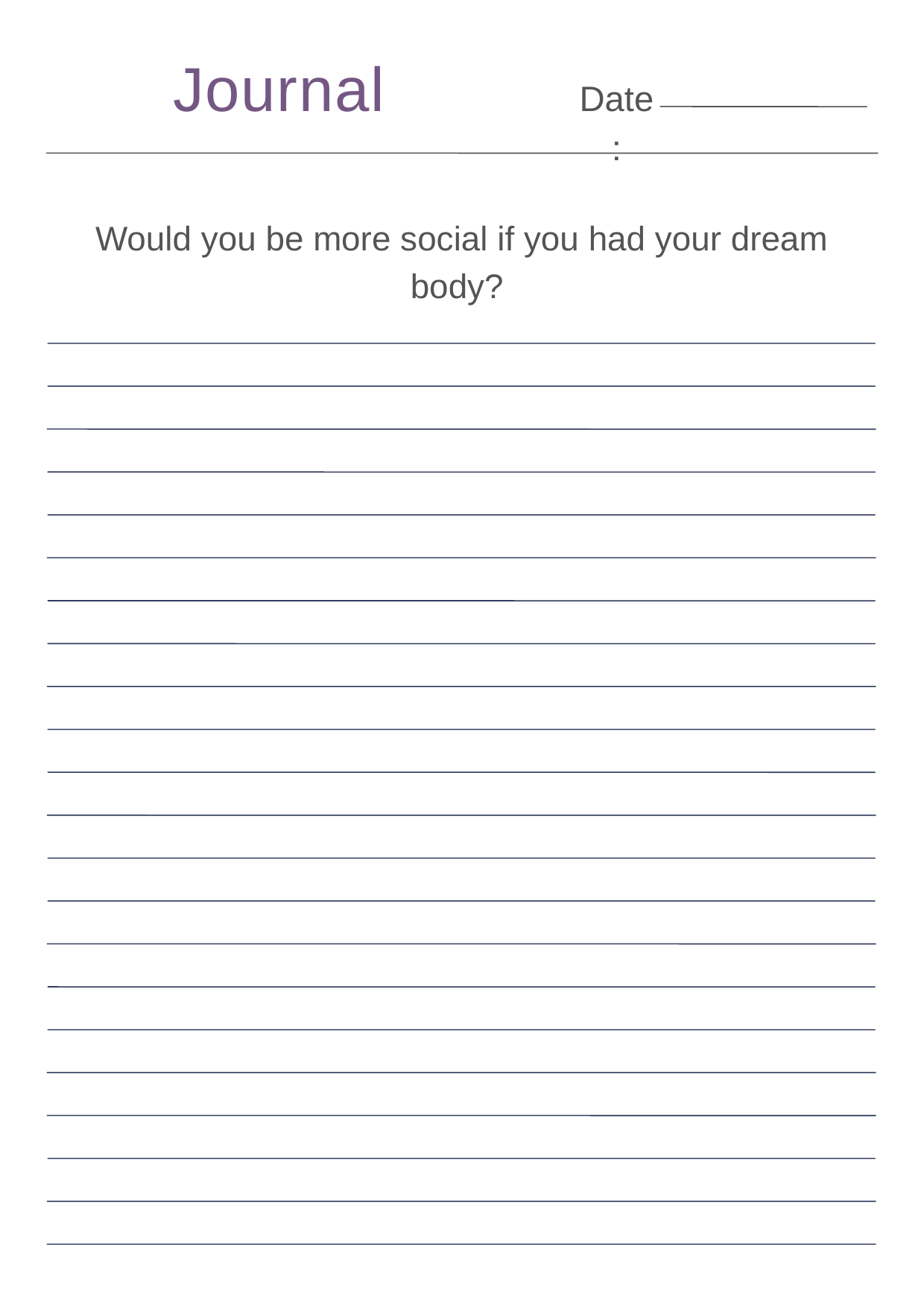

Journal
Date:

Would you be more social if you had your dream body?